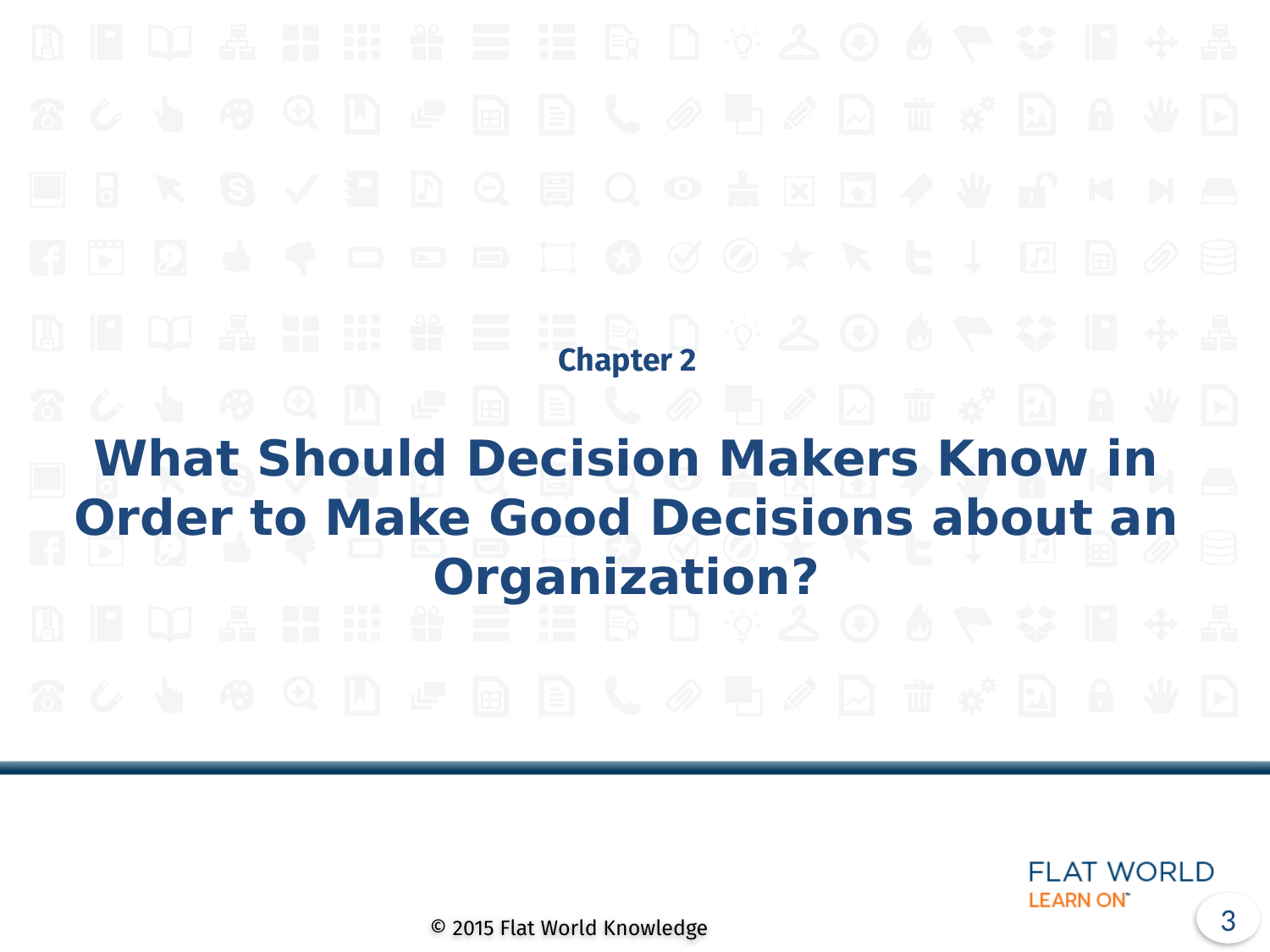

Chapter 2
# What Should Decision Makers Know in Order to Make Good Decisions about an Organization?
3
© 2015 Flat World Knowledge